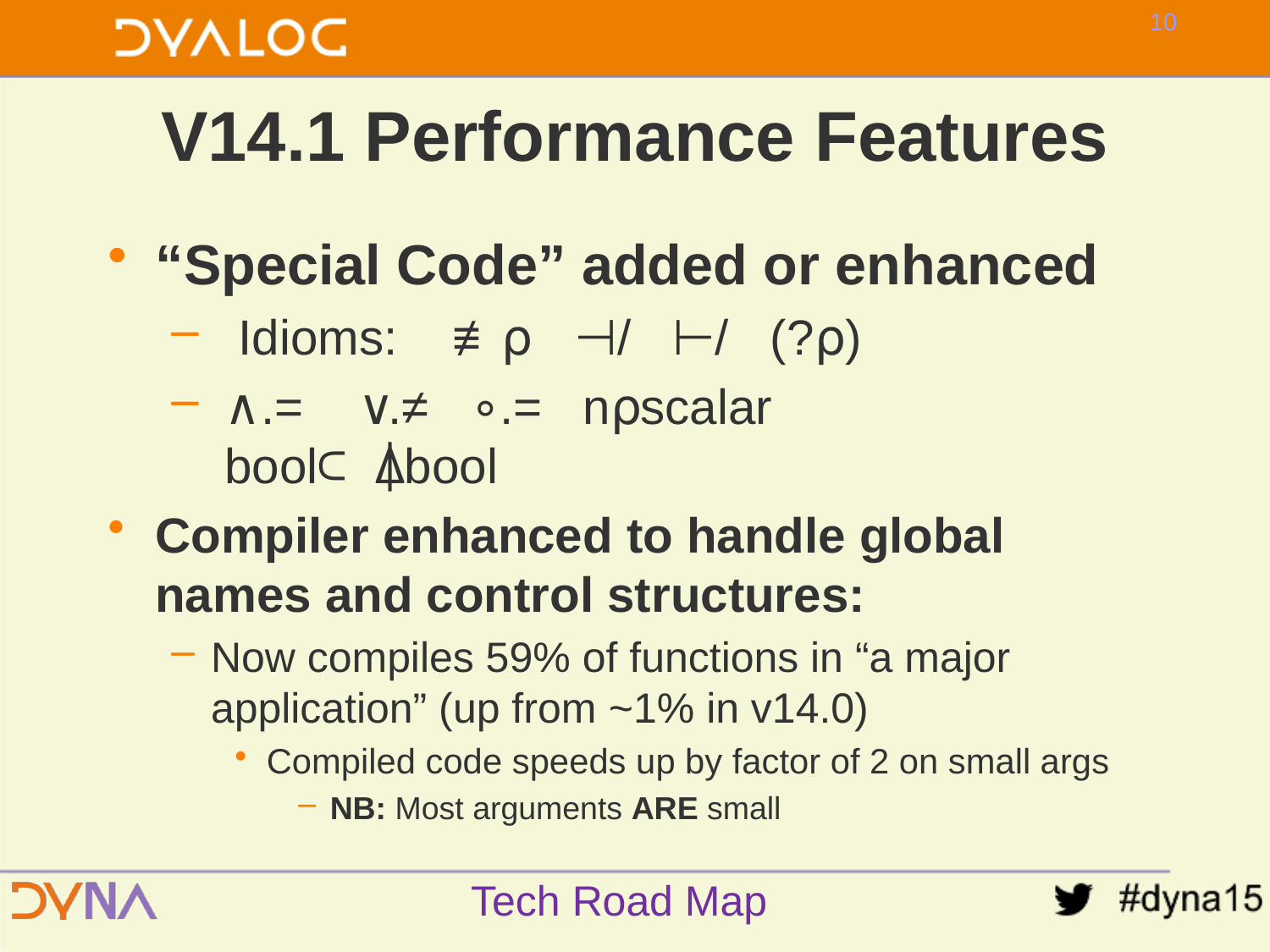

10
# V14.1 Performance Features
“Special Code” added or enhanced
  Idioms:    ≢⍴   ⊣/   ⊢/   (?⍴)
 ∧.=    ∨.≠   ∘.=   n⍴scalar
 bool⊂  ⍋bool
Compiler enhanced to handle global names and control structures:
Now compiles 59% of functions in “a major application” (up from ~1% in v14.0)
Compiled code speeds up by factor of 2 on small args
NB: Most arguments ARE small

Tech Road Map